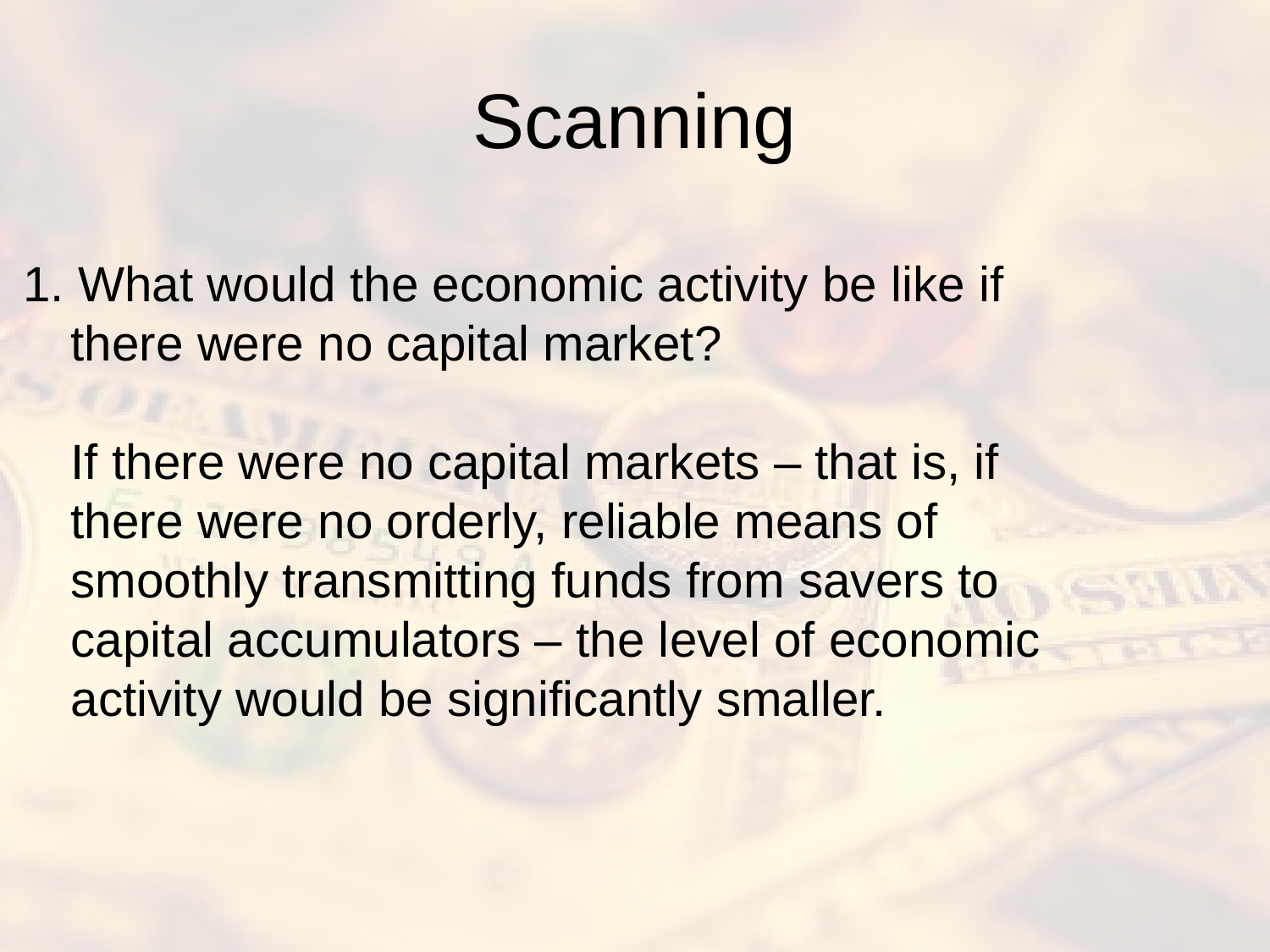

# Scanning
1. What would the economic activity be like if there were no capital market?
If there were no capital markets – that is, if there were no orderly, reliable means of smoothly transmitting funds from savers to capital accumulators – the level of economic activity would be significantly smaller.